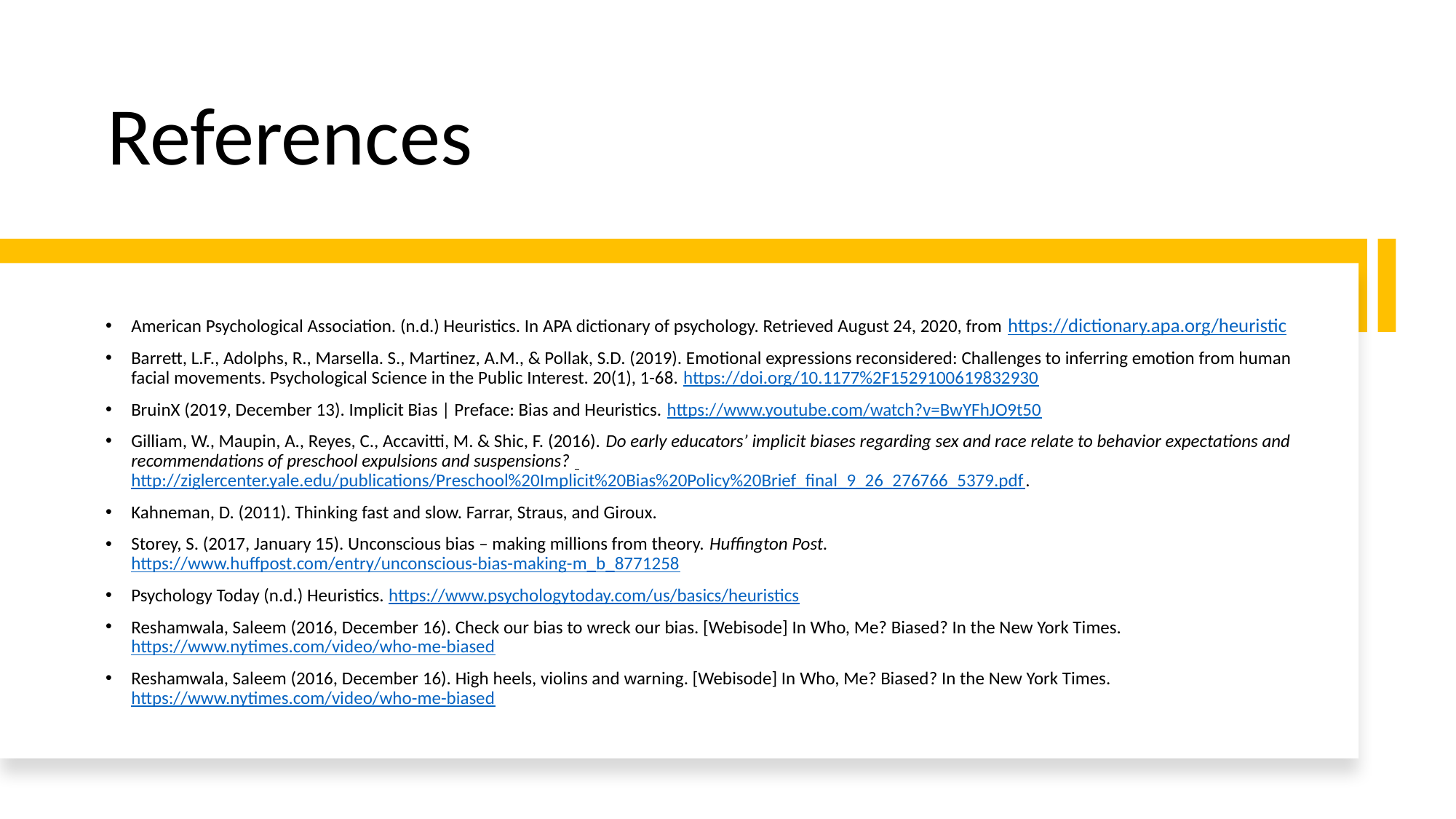

# References

American Psychological Association. (n.d.) Heuristics. In APA dictionary of psychology. Retrieved August 24, 2020, from https://dictionary.apa.org/heuristic
Barrett, L.F., Adolphs, R., Marsella. S., Martinez, A.M., & Pollak, S.D. (2019). Emotional expressions reconsidered: Challenges to inferring emotion from human facial movements. Psychological Science in the Public Interest. 20(1), 1-68. https://doi.org/10.1177%2F1529100619832930
BruinX (2019, December 13). Implicit Bias | Preface: Bias and Heuristics. https://www.youtube.com/watch?v=BwYFhJO9t50
Gilliam, W., Maupin, A., Reyes, C., Accavitti, M. & Shic, F. (2016). Do early educators’ implicit biases regarding sex and race relate to behavior expectations and recommendations of preschool expulsions and suspensions?  http://ziglercenter.yale.edu/publications/Preschool%20Implicit%20Bias%20Policy%20Brief_final_9_26_276766_5379.pdf.
Kahneman, D. (2011). Thinking fast and slow. Farrar, Straus, and Giroux.
Storey, S. (2017, January 15). Unconscious bias – making millions from theory. Huffington Post. https://www.huffpost.com/entry/unconscious-bias-making-m_b_8771258
Psychology Today (n.d.) Heuristics. https://www.psychologytoday.com/us/basics/heuristics
Reshamwala, Saleem (2016, December 16). Check our bias to wreck our bias. [Webisode] In Who, Me? Biased? In the New York Times. https://www.nytimes.com/video/who-me-biased
Reshamwala, Saleem (2016, December 16). High heels, violins and warning. [Webisode] In Who, Me? Biased? In the New York Times. https://www.nytimes.com/video/who-me-biased